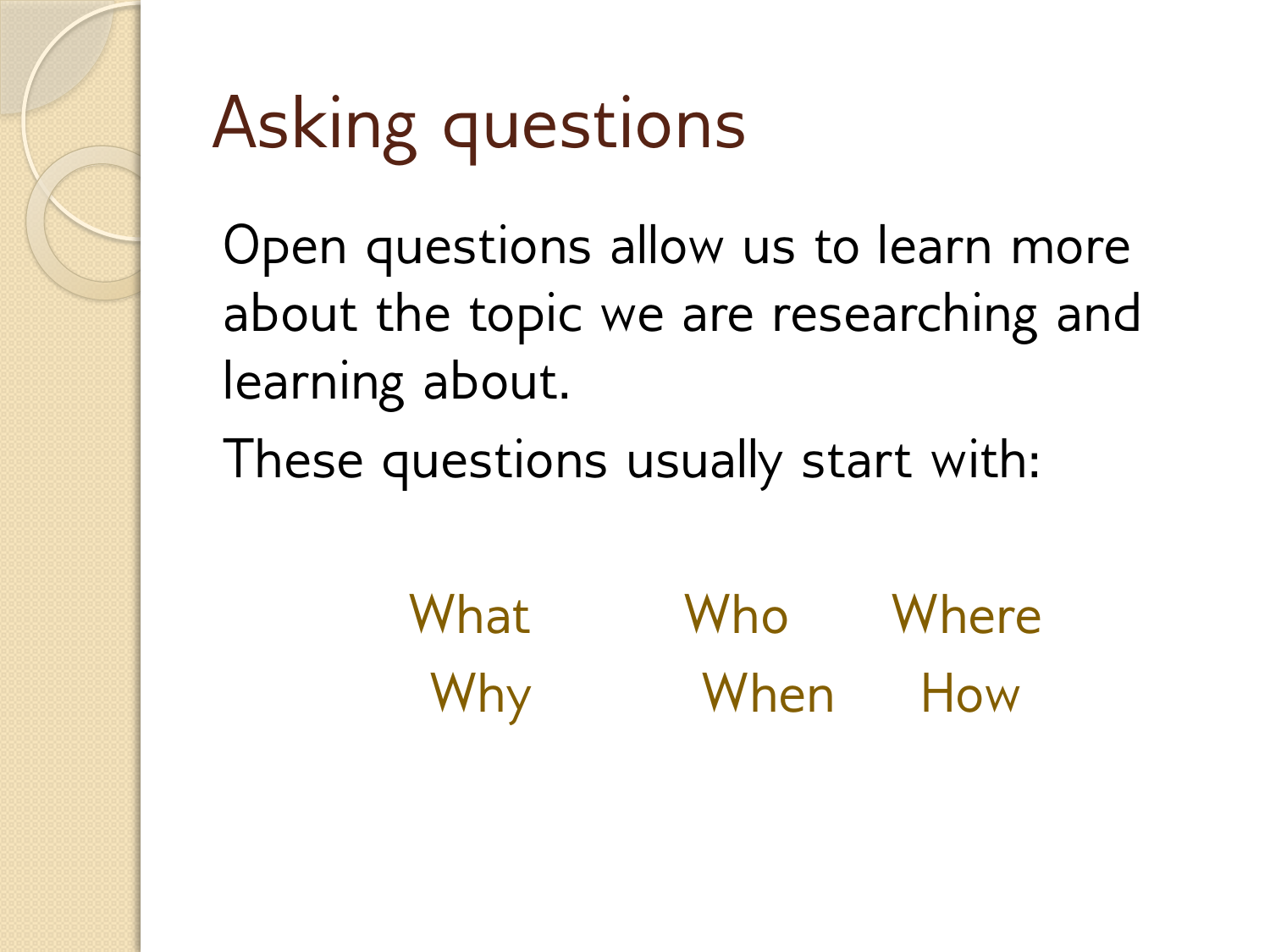

# Asking questions
Open questions allow us to learn more about the topic we are researching and learning about.
These questions usually start with:

What         Who      Where
Why          When     How